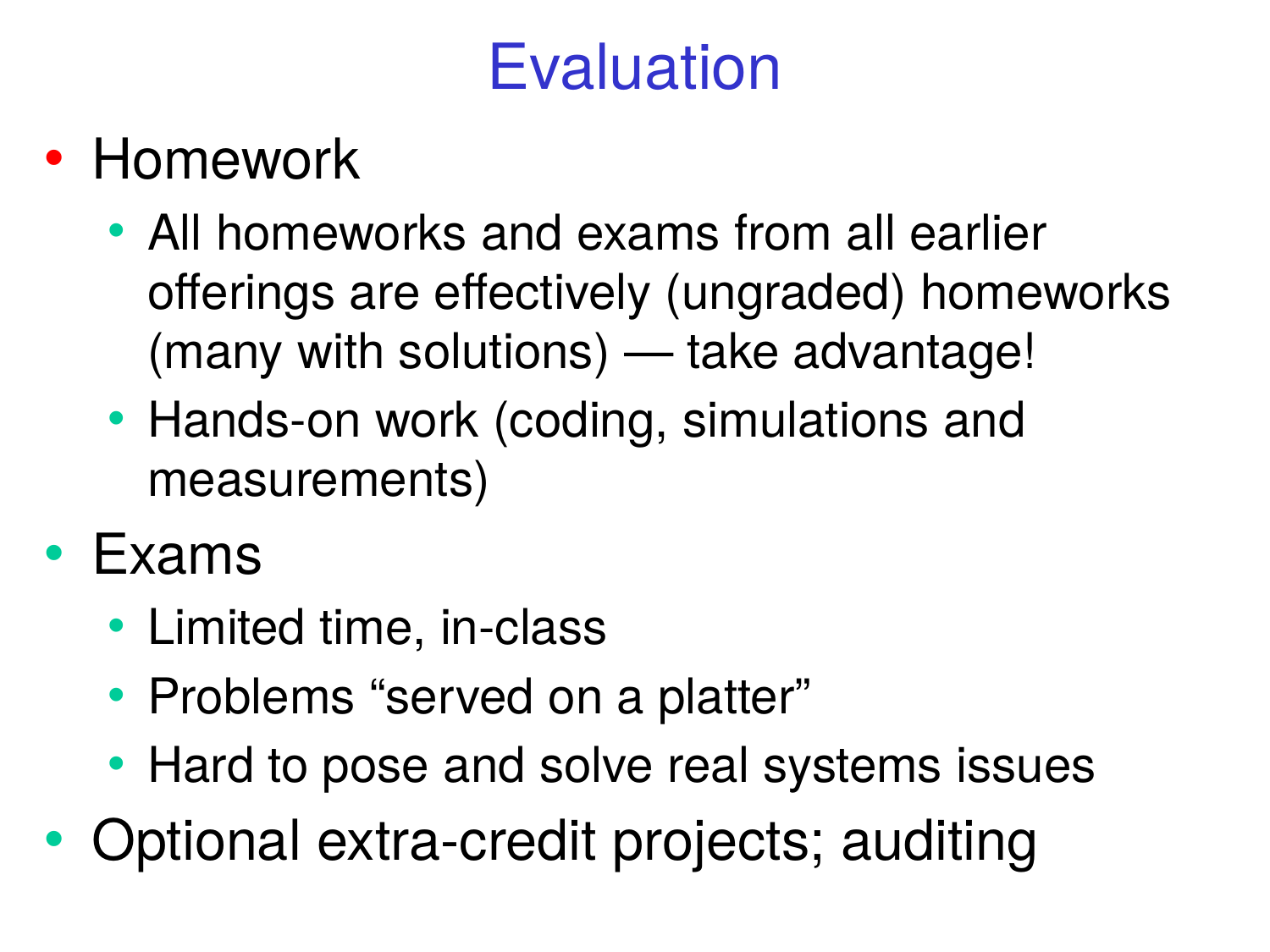

# Evaluation
Homework
All homeworks and exams from all earlier offerings are effectively (ungraded) homeworks (many with solutions) — take advantage!
Hands-on work (coding, simulations and measurements)
Exams
Limited time, in-class
Problems “served on a platter”
Hard to pose and solve real systems issues
Optional extra-credit projects; auditing